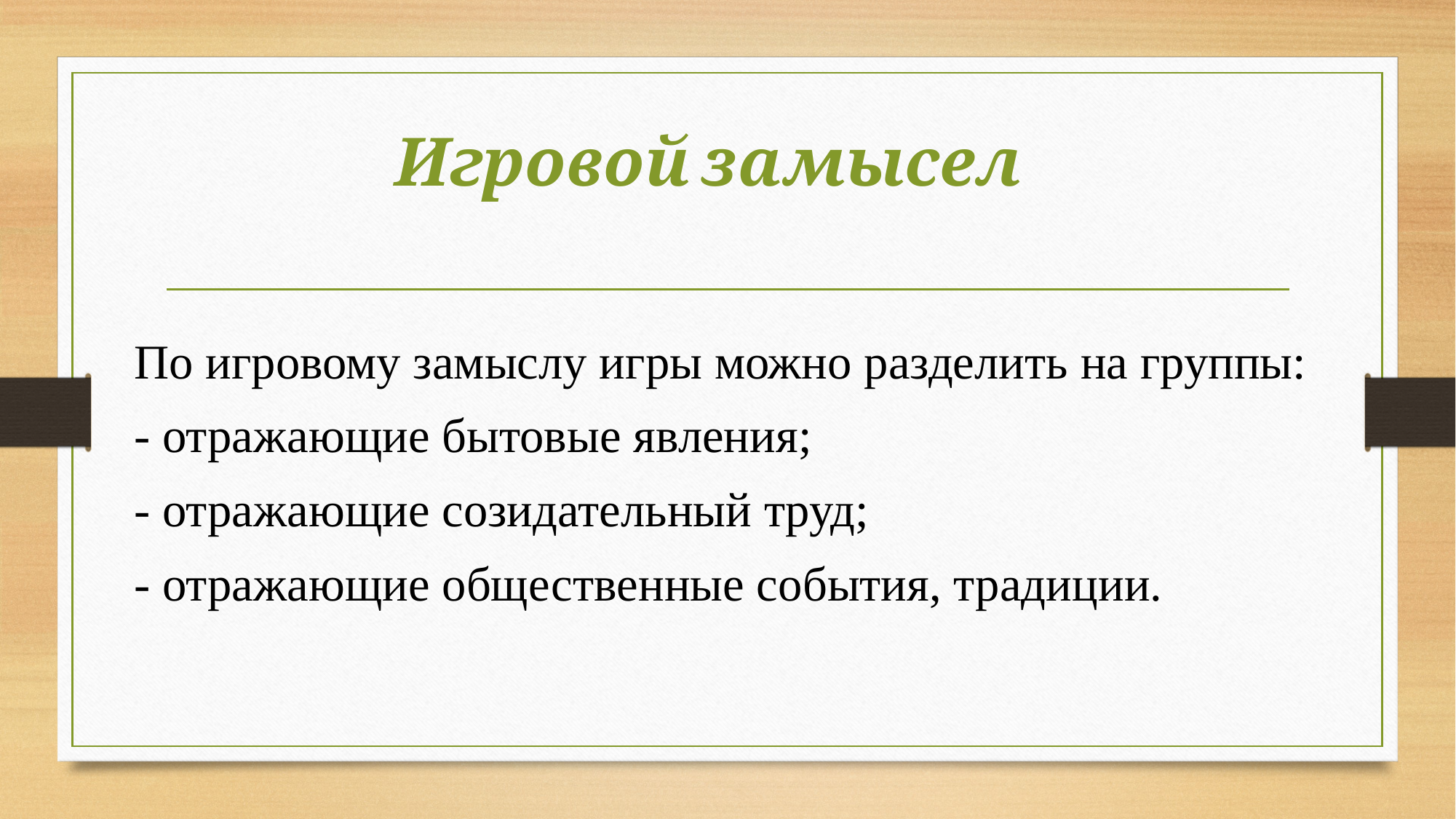

# Игровой замысел
По игровому замыслу игры можно разделить на группы:
- отражающие бытовые явления;
- отражающие созидательный труд;
- отражающие общественные события, традиции.